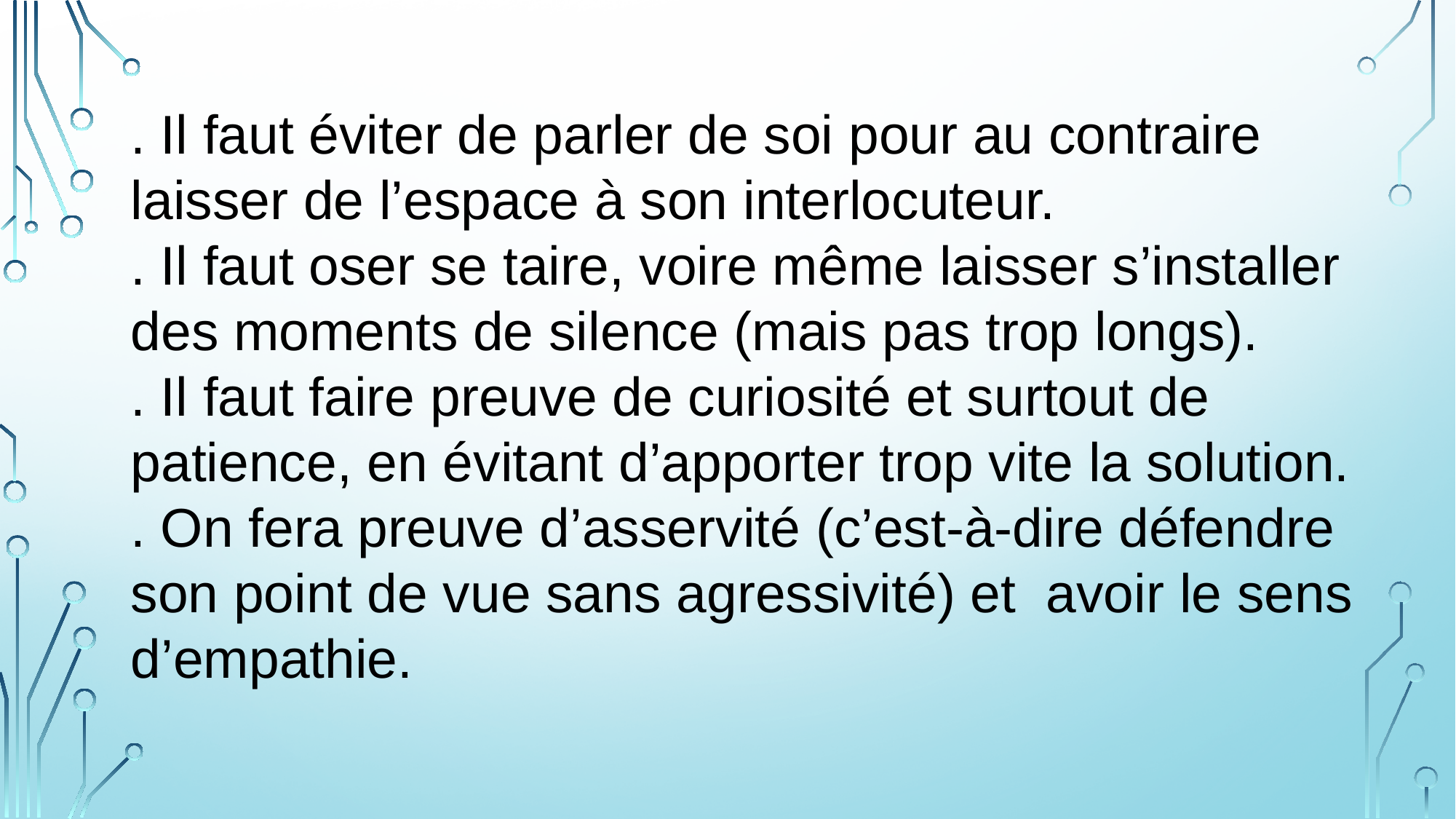

. Il faut éviter de parler de soi pour au contraire laisser de l’espace à son interlocuteur.
. Il faut oser se taire, voire même laisser s’installer des moments de silence (mais pas trop longs).
. Il faut faire preuve de curiosité et surtout de patience, en évitant d’apporter trop vite la solution.
. On fera preuve d’asservité (c’est-à-dire défendre son point de vue sans agressivité) et  avoir le sens d’empathie.